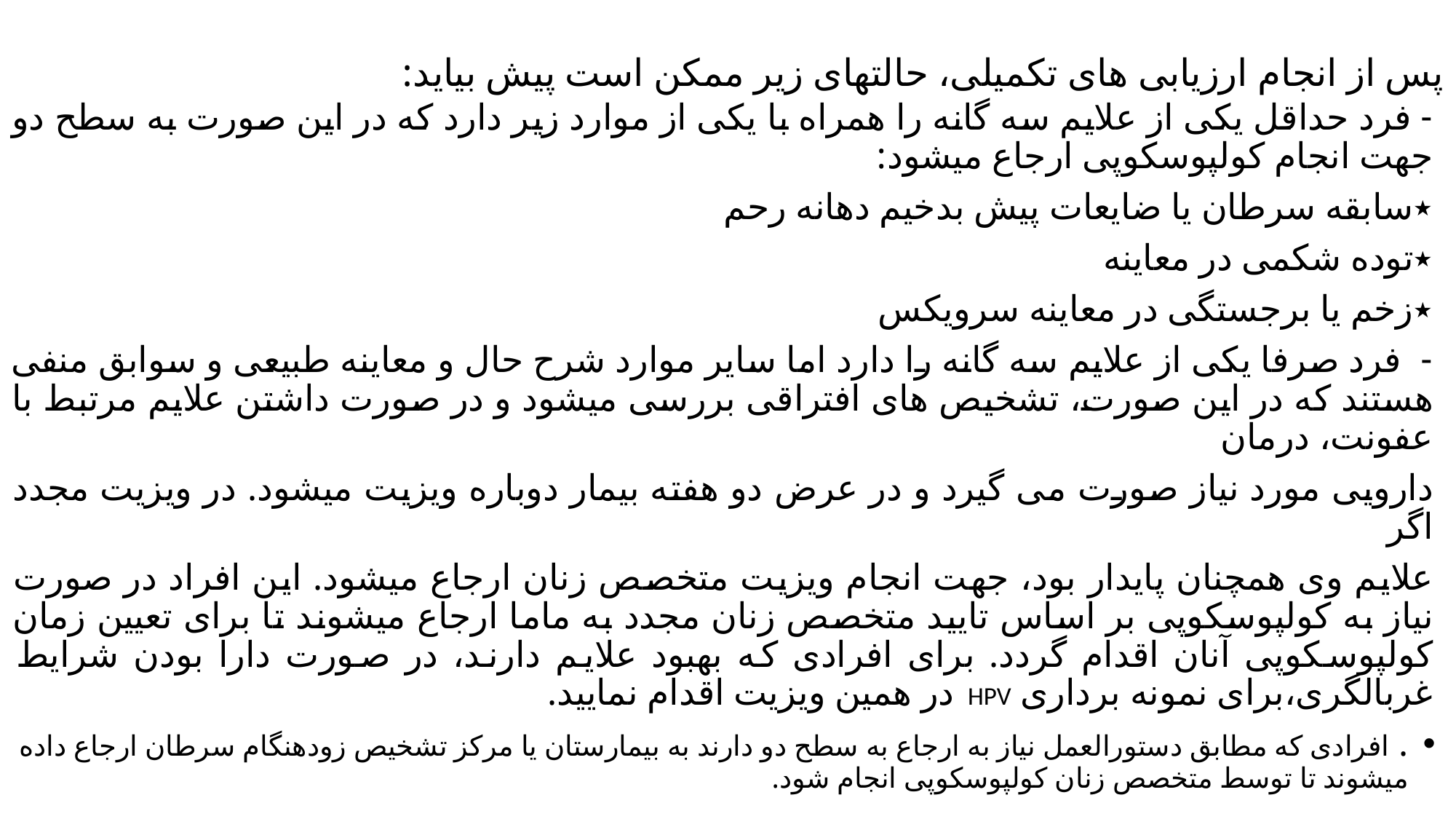

# پس از انجام ارزیابی های تکمیلی، حالتهای زیر ممکن است پیش بیاید:
- فرد حداقل یکی از علایم سه گانه را همراه با یکی از موارد زیر دارد که در این صورت به سطح دو جهت انجام کولپوسکوپی ارجاع میشود:
٭سابقه سرطان یا ضایعات پیش بدخیم دهانه رحم
٭توده شکمی در معاینه
٭زخم یا برجستگی در معاینه سرویکس
-  فرد صرفا یکی از علایم سه گانه را دارد اما سایر موارد شرح حال و معاینه طبیعی و سوابق منفی هستند که در این صورت، تشخیص های افتراقی بررسی میشود و در صورت داشتن علایم مرتبط با عفونت، درمان
دارویی مورد نیاز صورت می گیرد و در عرض دو هفته بیمار دوباره ویزیت میشود. در ویزیت مجدد اگر
علایم وی همچنان پایدار بود، جهت انجام ویزیت متخصص زنان ارجاع میشود. این افراد در صورت نیاز به کولپوسکوپی بر اساس تایید متخصص زنان مجدد به ماما ارجاع میشوند تا برای تعیین زمان کولپوسکوپی آنان اقدام گردد. برای افرادی که بهبود علایم دارند، در صورت دارا بودن شرایط غربالگری،برای نمونه برداری HPV  در همین ویزیت اقدام نمایید.
. افرادی که مطابق دستورالعمل نیاز به ارجاع به سطح دو دارند به بیمارستان یا مرکز تشخیص زودهنگام سرطان ارجاع داده میشوند تا توسط متخصص زنان کولپوسکوپی انجام شود.